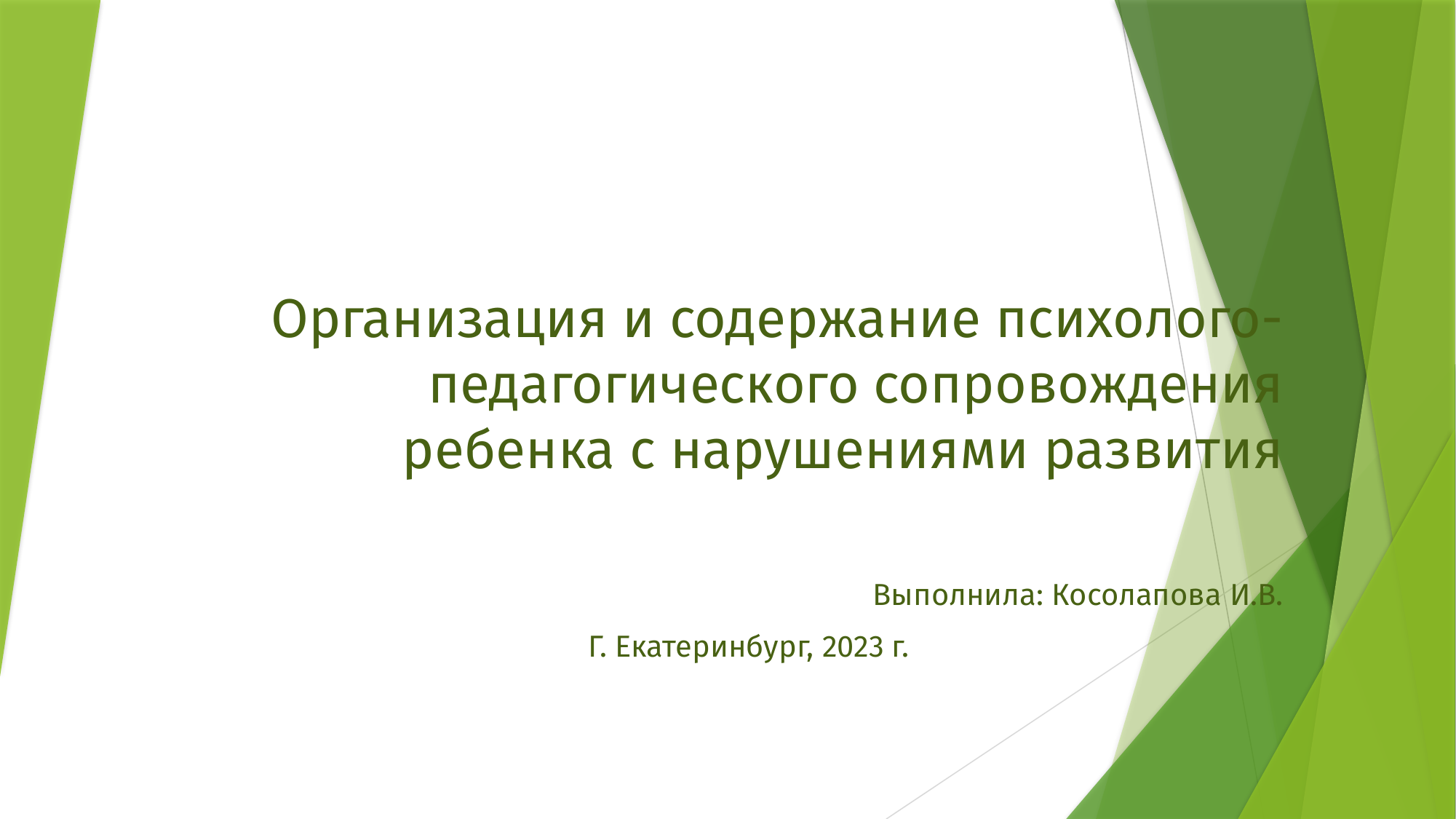

Организация и содержание психолого-педагогического сопровождения ребенка с нарушениями развития

Выполнила: Косолапова И.В.
Г. Екатеринбург, 2023 г.
#